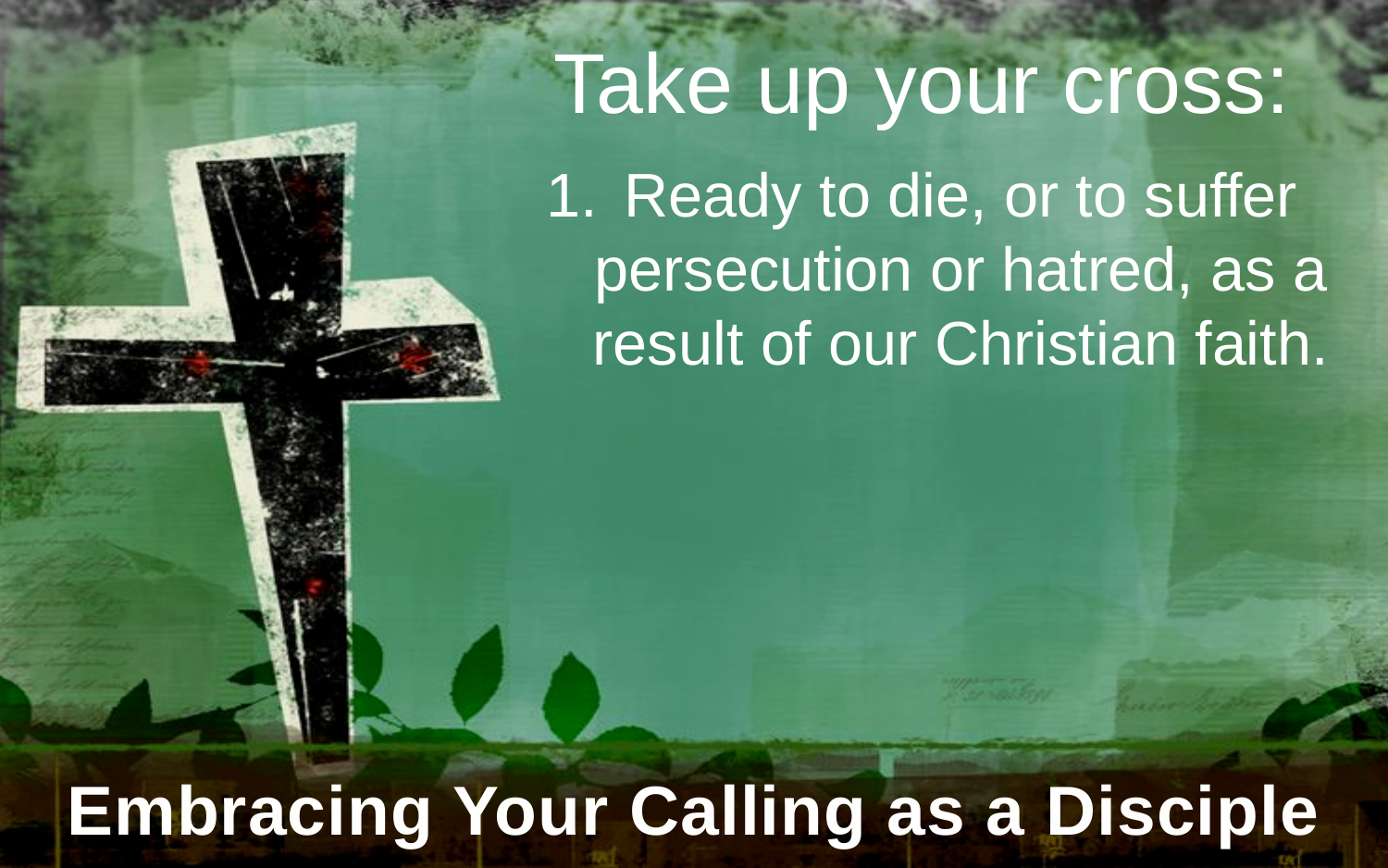

Take up your cross:

Ready to die, or to suffer persecution or hatred, as a result of our Christian faith.

Embracing Your Calling as a Disciple